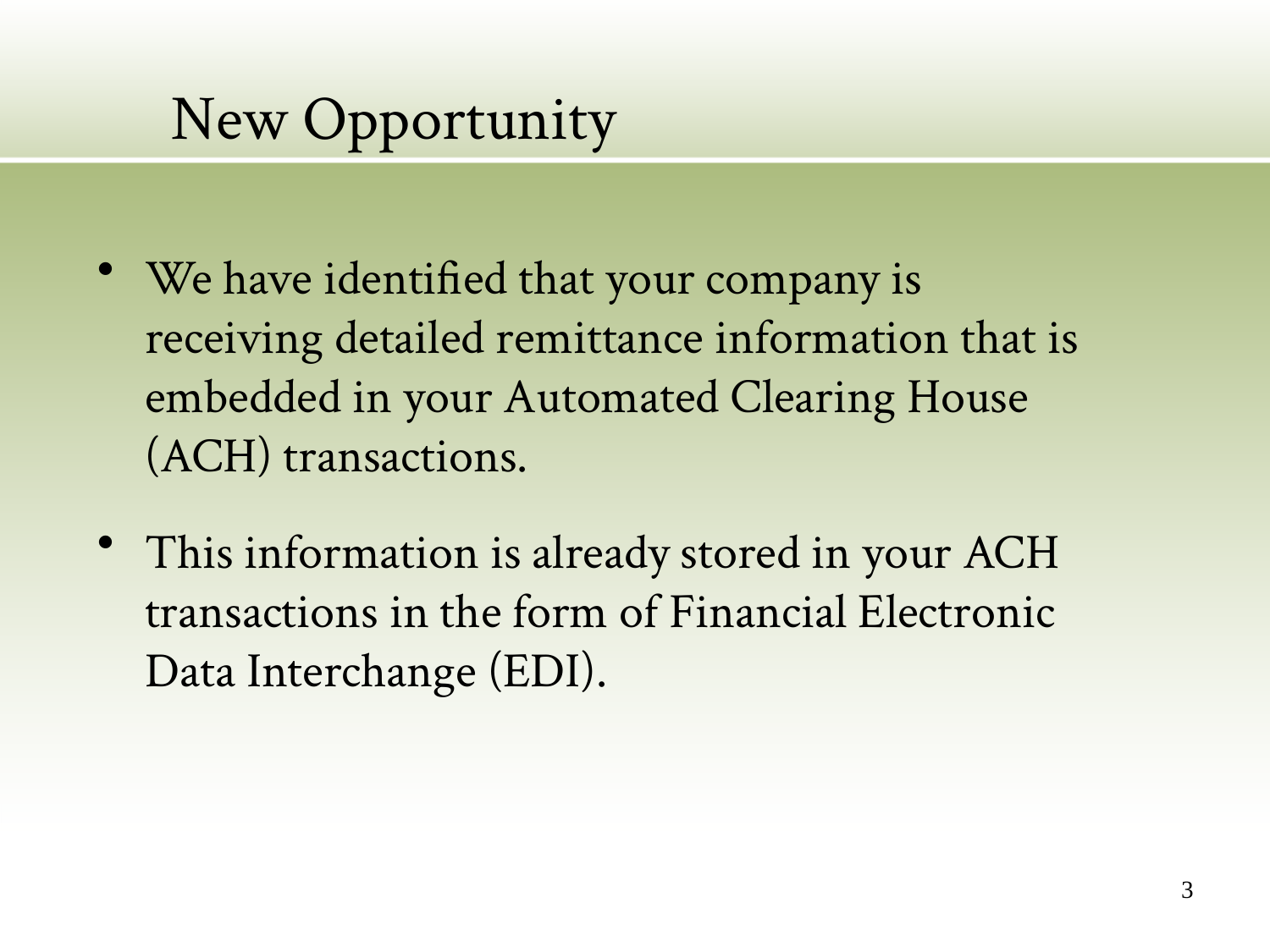

# New Opportunity

We have identified that your company is receiving detailed remittance information that is embedded in your Automated Clearing House (ACH) transactions.

This information is already stored in your ACH transactions in the form of Financial Electronic Data Interchange (EDI).

3